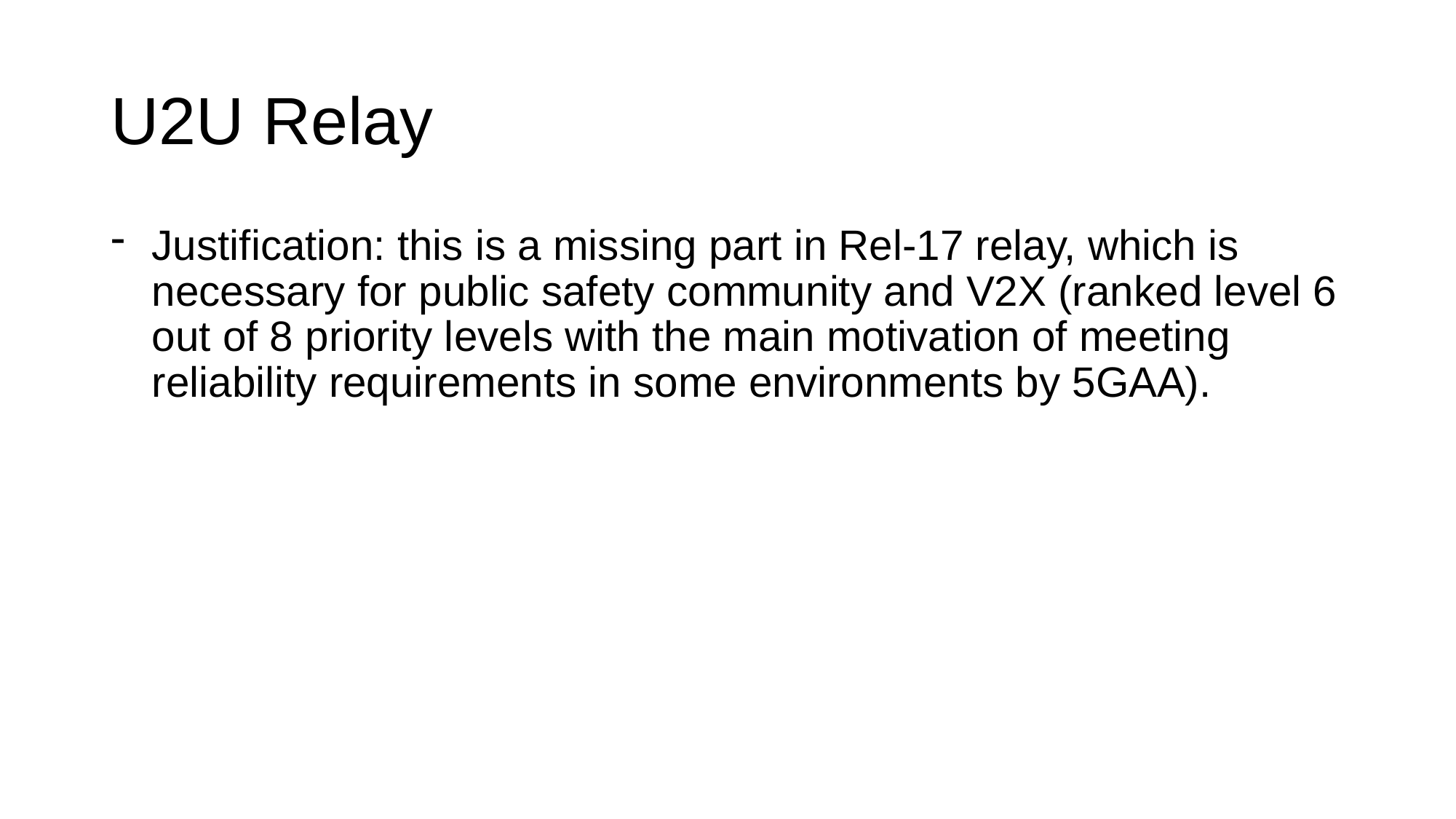

# U2U Relay
Justification: this is a missing part in Rel-17 relay, which is necessary for public safety community and V2X (ranked level 6 out of 8 priority levels with the main motivation of meeting reliability requirements in some environments by 5GAA).